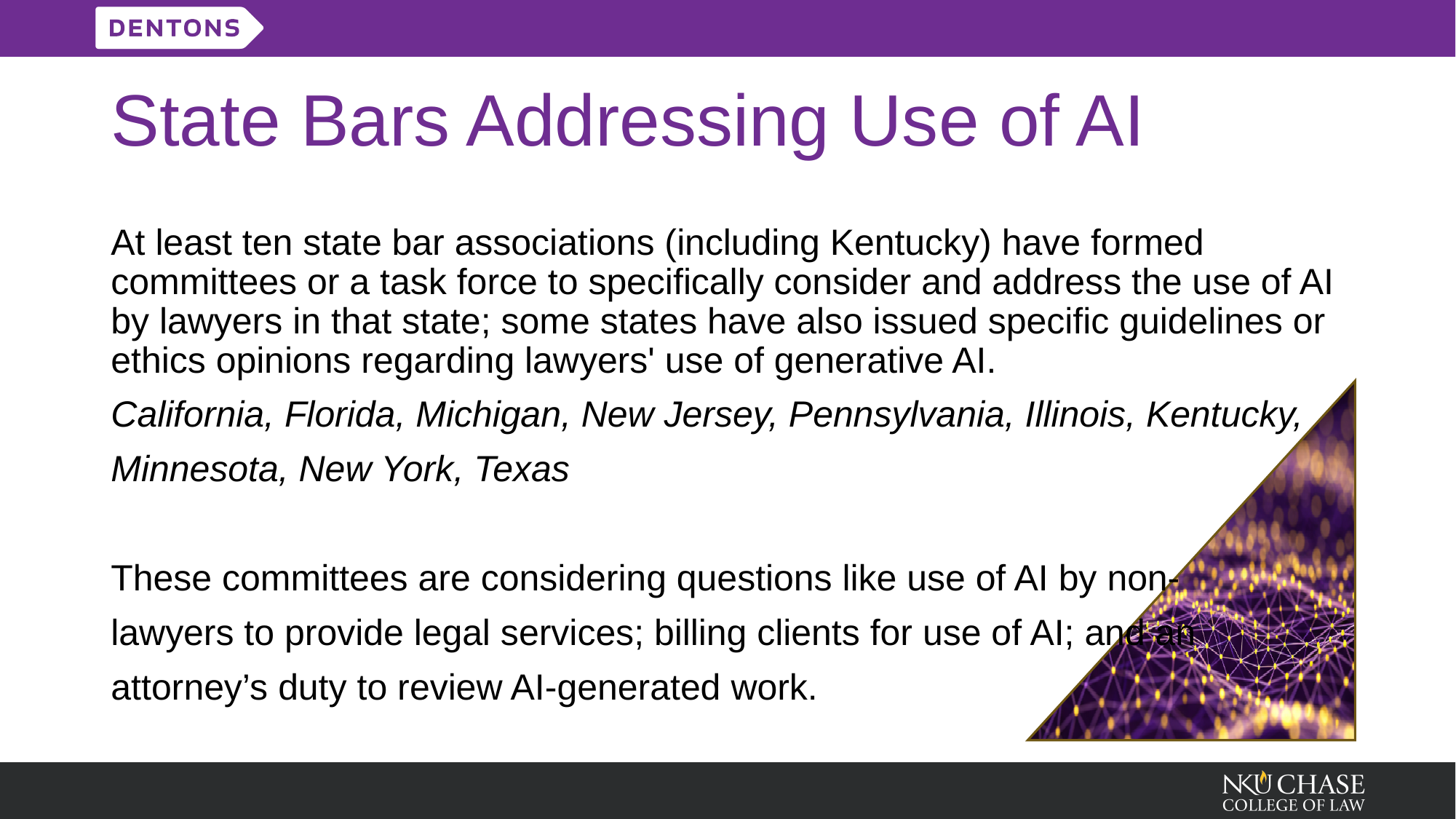

# State Bars Addressing Use of AI
At least ten state bar associations (including Kentucky) have formed committees or a task force to specifically consider and address the use of AI by lawyers in that state; some states have also issued specific guidelines or ethics opinions regarding lawyers' use of generative AI.
California, Florida, Michigan, New Jersey, Pennsylvania, Illinois, Kentucky,
Minnesota, New York, Texas

These committees are considering questions like use of AI by non-
lawyers to provide legal services; billing clients for use of AI; and an
attorney’s duty to review AI-generated work.